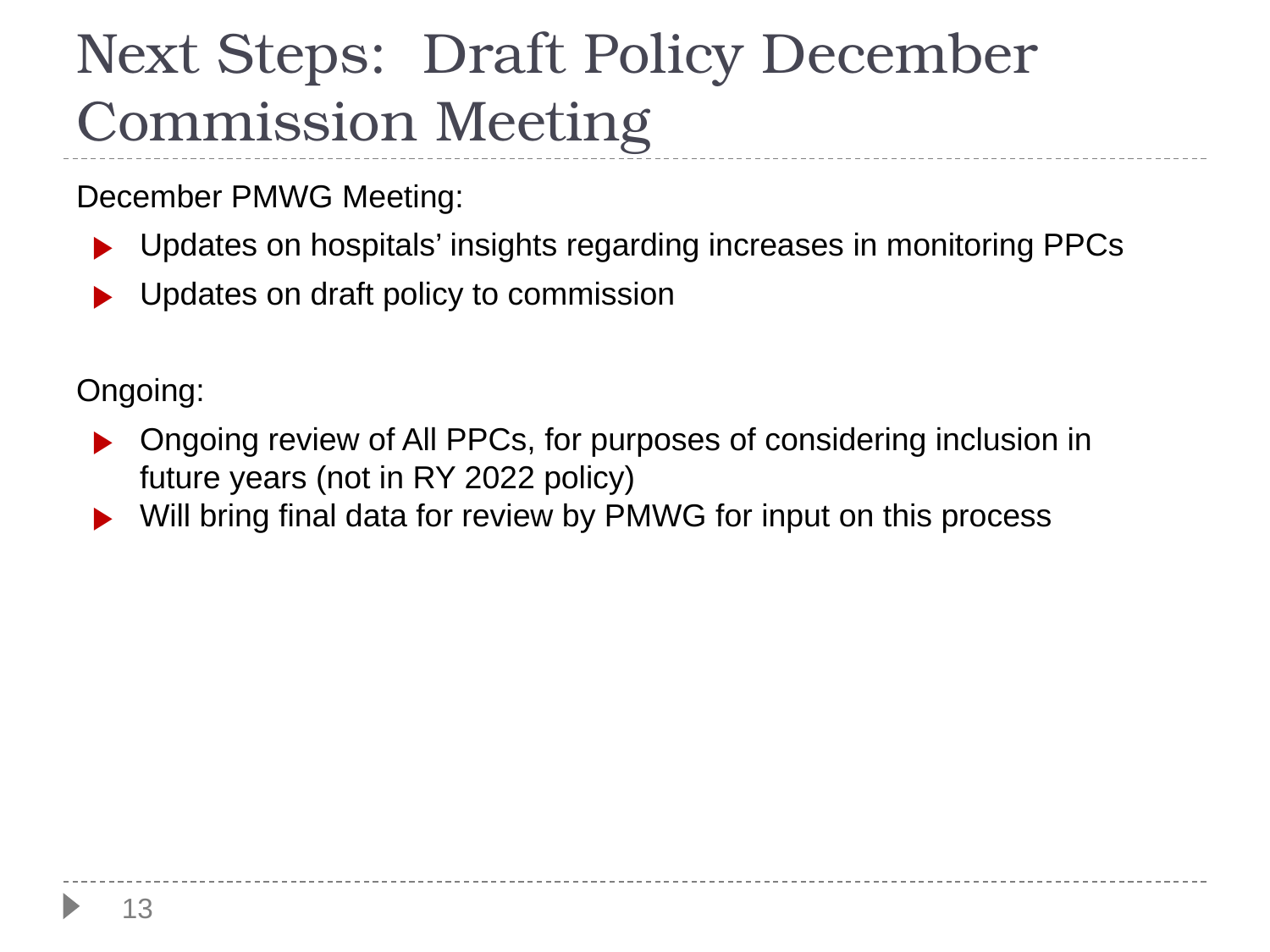

# Next Steps:  Draft Policy December Commission Meeting
December PMWG Meeting:
Updates on hospitals’ insights regarding increases in monitoring PPCs
Updates on draft policy to commission

Ongoing:
Ongoing review of All PPCs, for purposes of considering inclusion in future years (not in RY 2022 policy)
Will bring final data for review by PMWG for input on this process